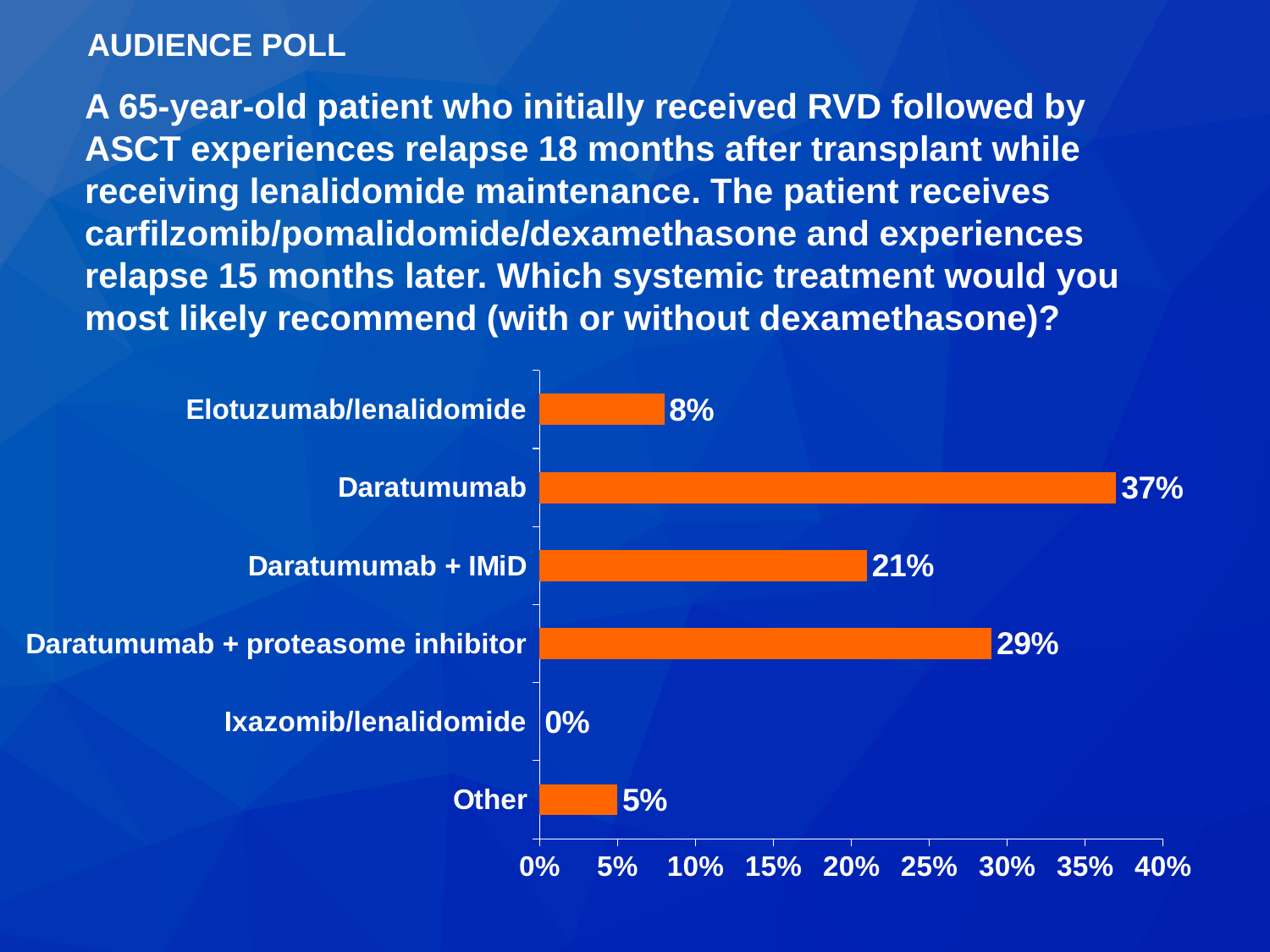

AUDIENCE POLL
A 65-year-old patient who initially received RVD followed by ASCT experiences relapse 18 months after transplant while receiving lenalidomide maintenance. The patient receives carfilzomib/pomalidomide/dexamethasone and experiences relapse 15 months later. Which systemic treatment would you most likely recommend (with or without dexamethasone)?

### Chart

| Category | Series 1 |
|---|---|
| Other | 0.05 |
| Ixazomib/lenalidomide | 0.0 |
| Daratumumab + proteasome inhibitor | 0.29 |
| Daratumumab + IMiD | 0.21 |
| Daratumumab | 0.37 |
| Elotuzumab/lenalidomide | 0.08 |